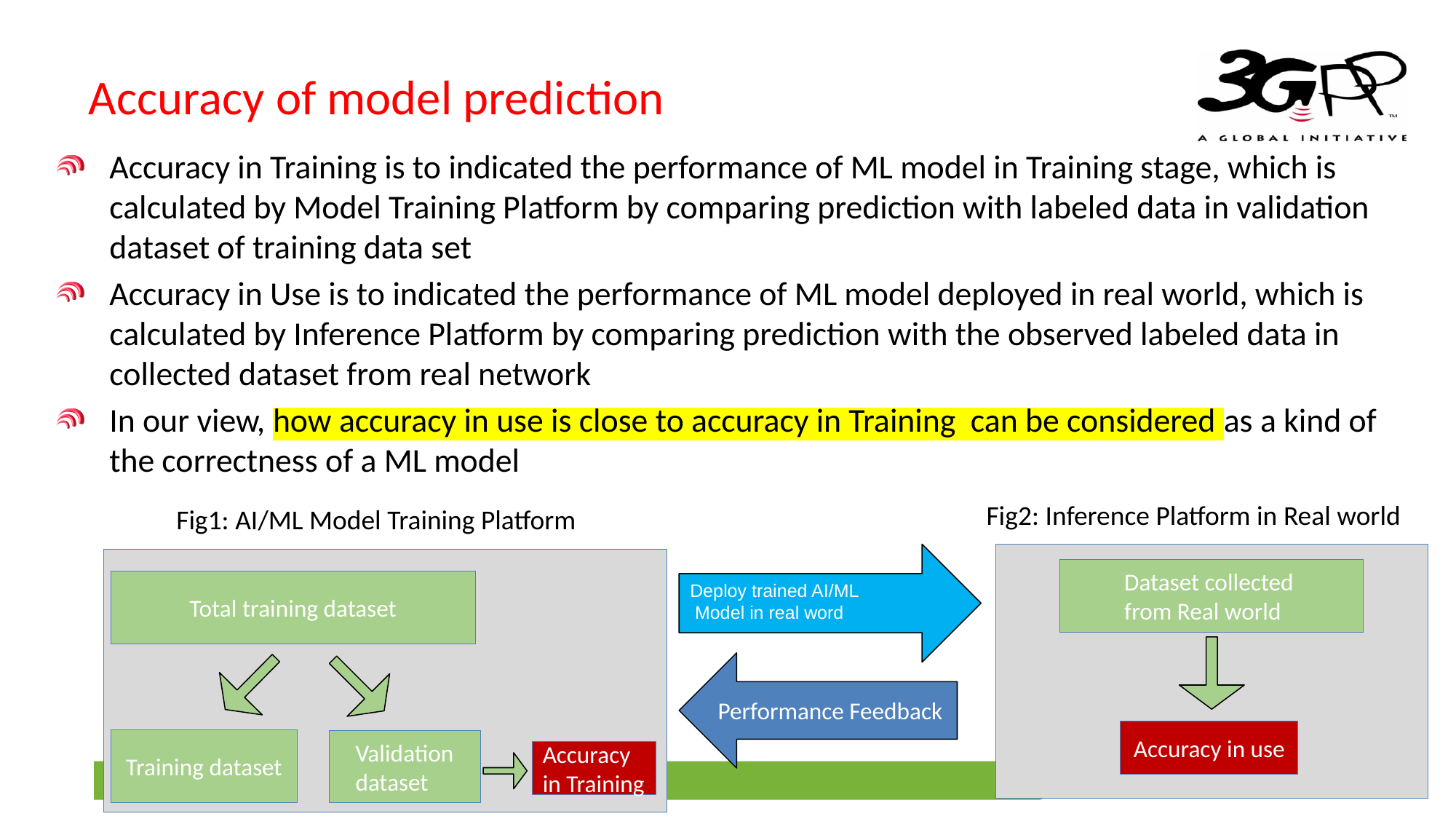

# Accuracy of model prediction
Accuracy in Training is to indicated the performance of ML model in Training stage, which is calculated by Model Training Platform by comparing prediction with labeled data in validation dataset of training data set
Accuracy in Use is to indicated the performance of ML model deployed in real world, which is calculated by Inference Platform by comparing prediction with the observed labeled data in collected dataset from real network
In our view, how accuracy in use is close to accuracy in Training  can be considered as a kind of the correctness of a ML model
Fig2: Inference Platform in Real world
Fig1: AI/ML Model Training Platform
Deploy trained AI/ML
 Model in real word

Dataset collected
from Real world

Total training dataset

Performance Feedback
Accuracy in use
Training dataset
Validation dataset
Accuracy in Training